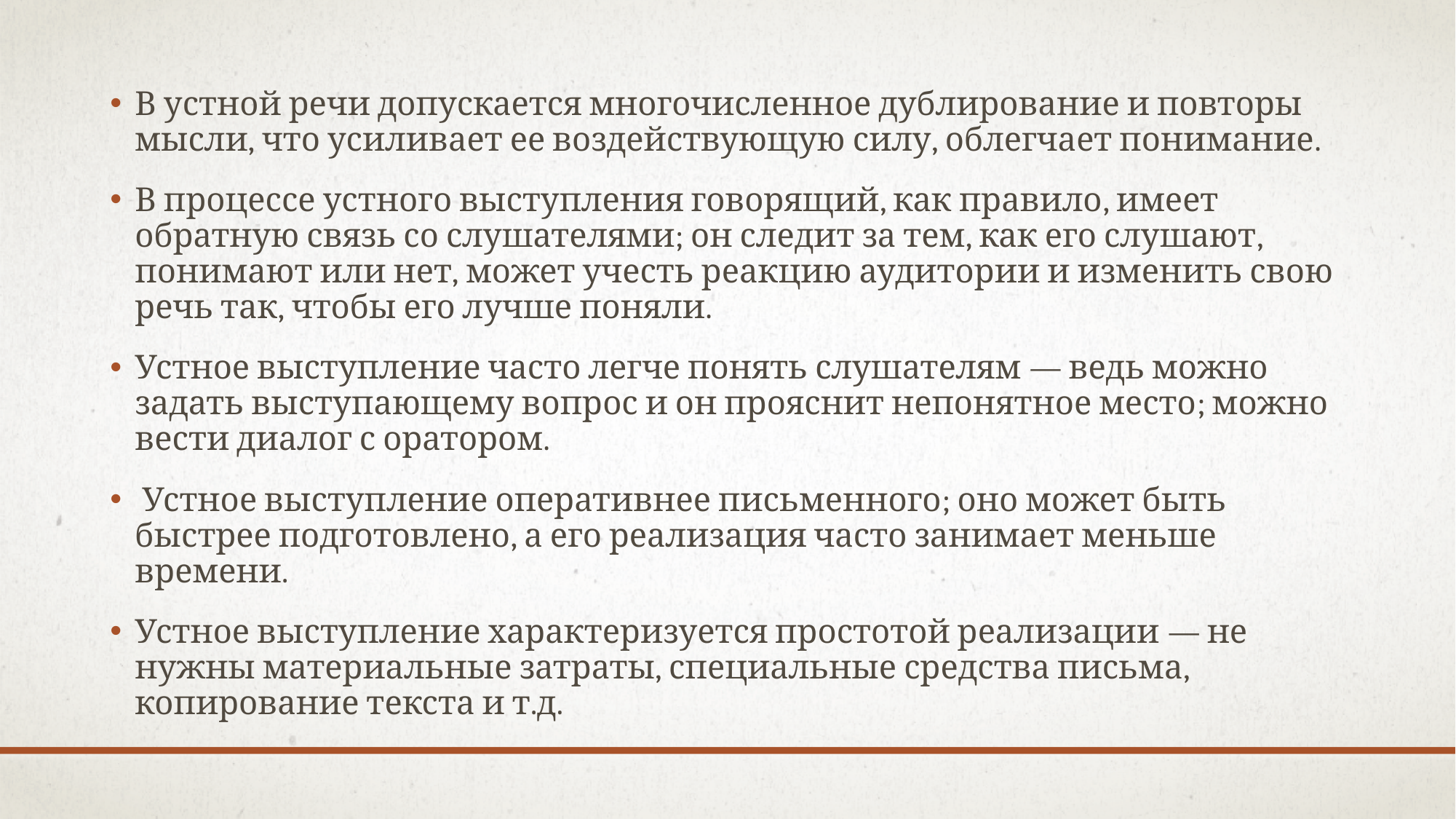

В устной речи допускается многочисленное дублирование и повторы мысли, что усиливает ее воздействующую силу, облегчает понимание.
В процессе устного выступления говорящий, как правило, имеет обратную связь со слушателями; он следит за тем, как его слушают, понимают или нет, может учесть реакцию аудитории и изменить свою речь так, чтобы его лучше поняли.
Устное выступление часто легче понять слушателям — ведь можно задать выступающему вопрос и он прояснит непонятное место; можно вести диалог с оратором.
 Устное выступление оперативнее письменного; оно может быть быстрее подготовлено, а его реализация часто занимает меньше времени.
Устное выступление характеризуется простотой реализации — не нужны материальные затраты, специальные средства письма, копирование текста и т.д.